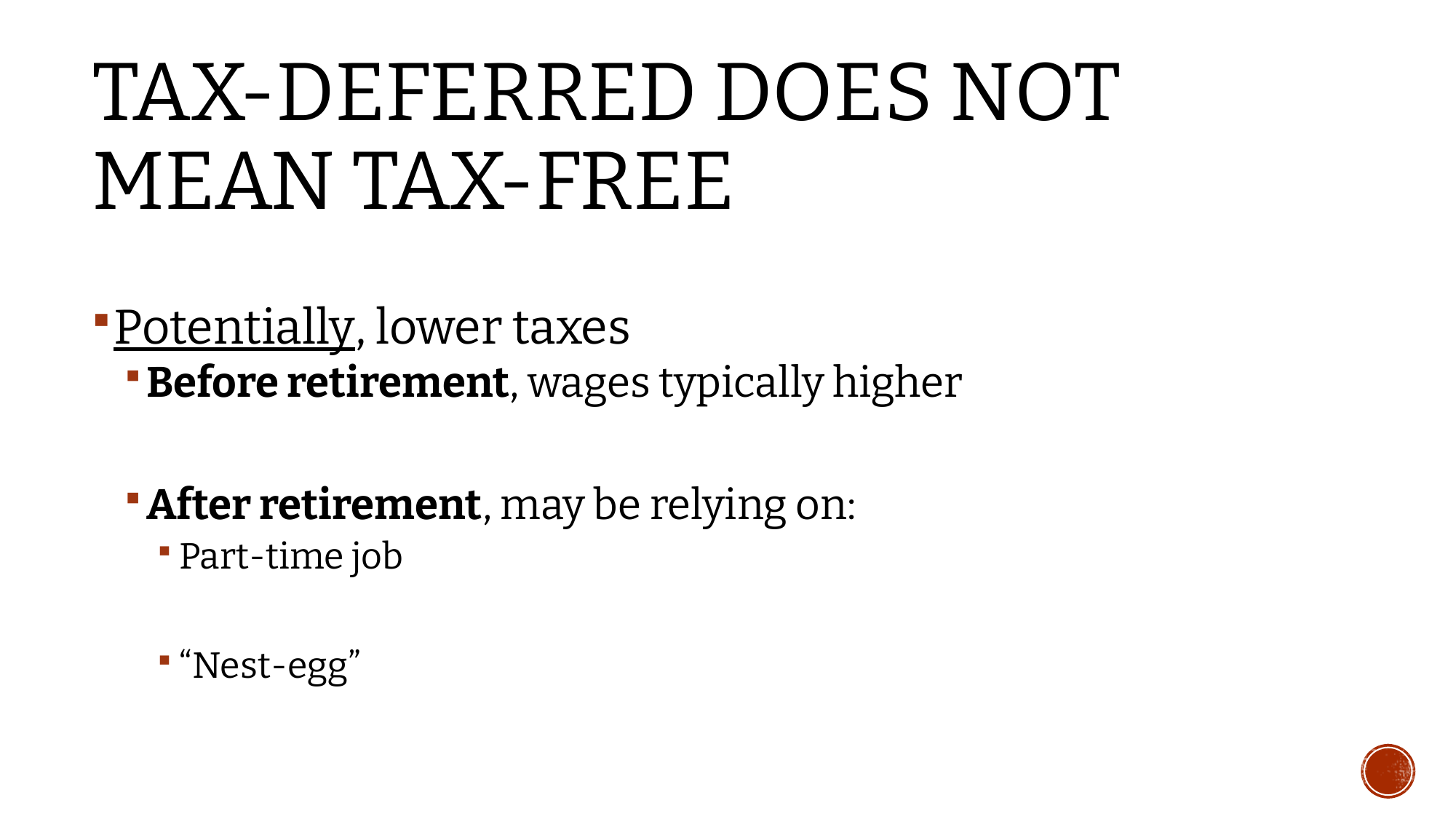

# Tax-Deferred does not mean Tax-Free
Potentially, lower taxes
Before retirement, wages typically higher

After retirement, may be relying on:
Part-time job

“Nest-egg”